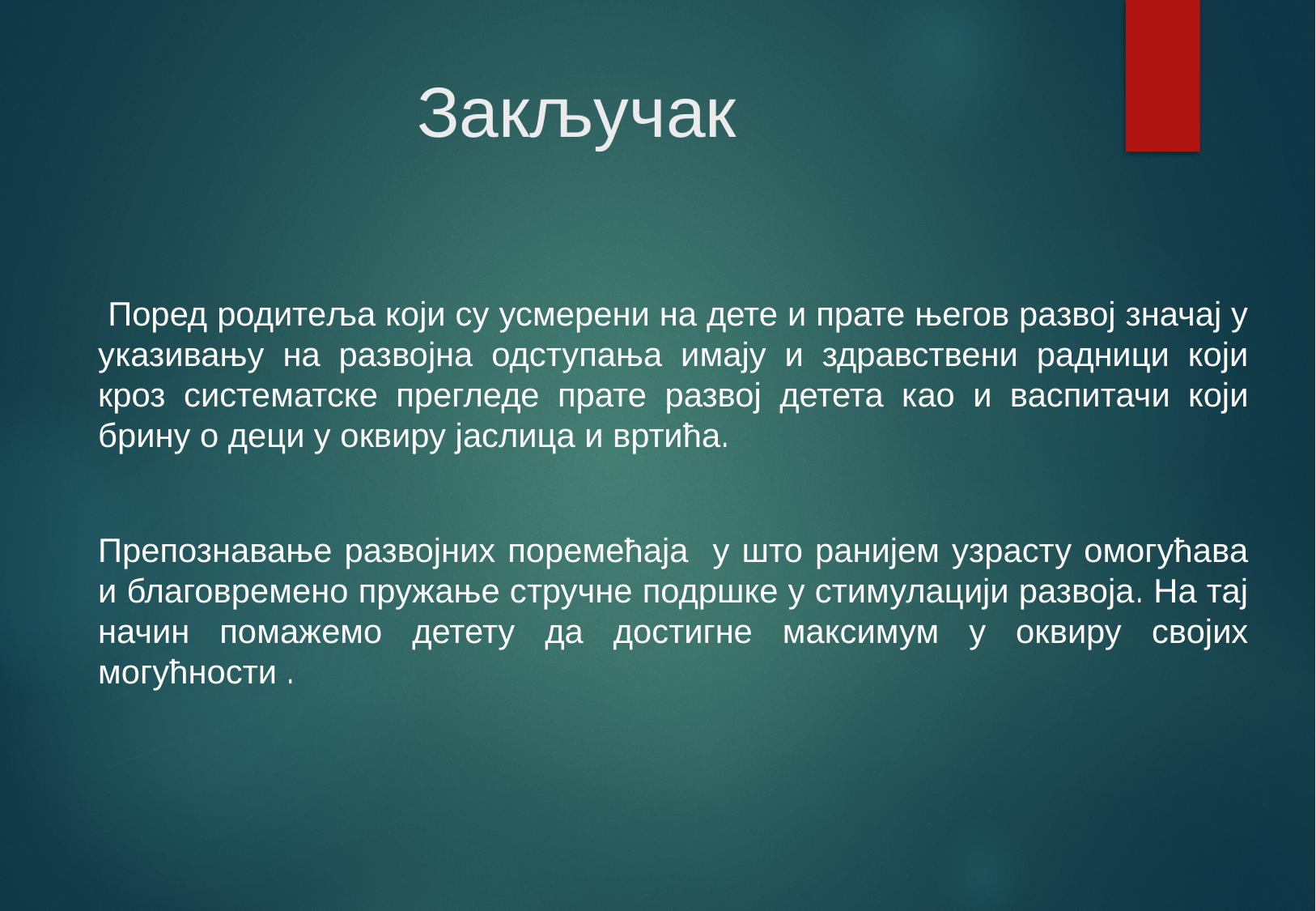

# Закључак
 Поред родитеља који су усмерени на дете и прате његов развој значај у указивању на развојна одступања имају и здравствени радници који кроз систематске прегледе прате развој детета као и васпитачи који брину о деци у оквиру јаслица и вртића.

Препознавање развојних поремећаја  у што ранијем узрасту омогућава и благовремено пружање стручне подршке у стимулацији развоја. На тај начин помажемо детету да достигне максимум у оквиру својих могућности .